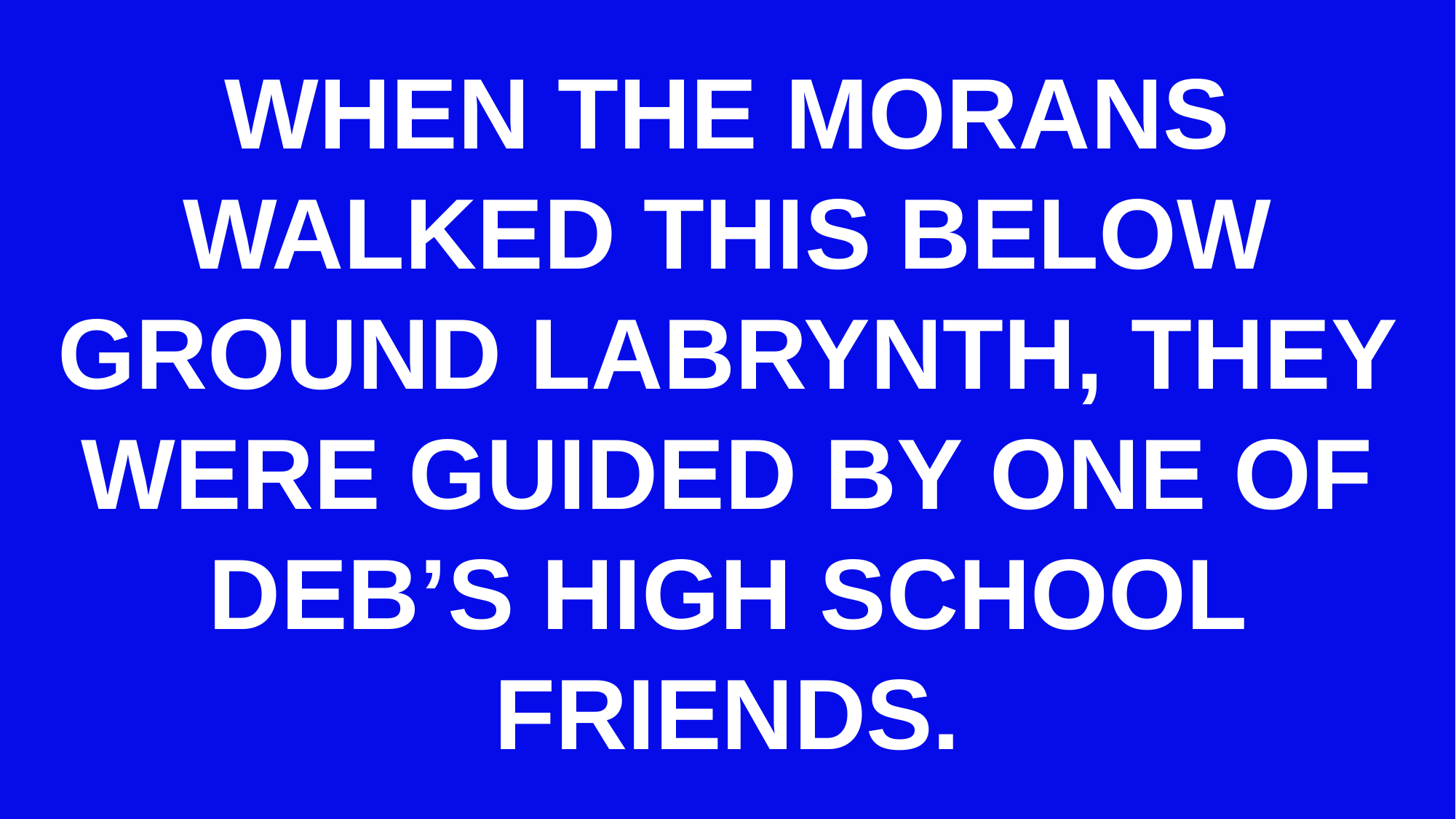

WHEN THE MORANS WALKED THIS BELOW GROUND LABRYNTH, THEY WERE GUIDED BY ONE OF DEB’S HIGH SCHOOL FRIENDS.